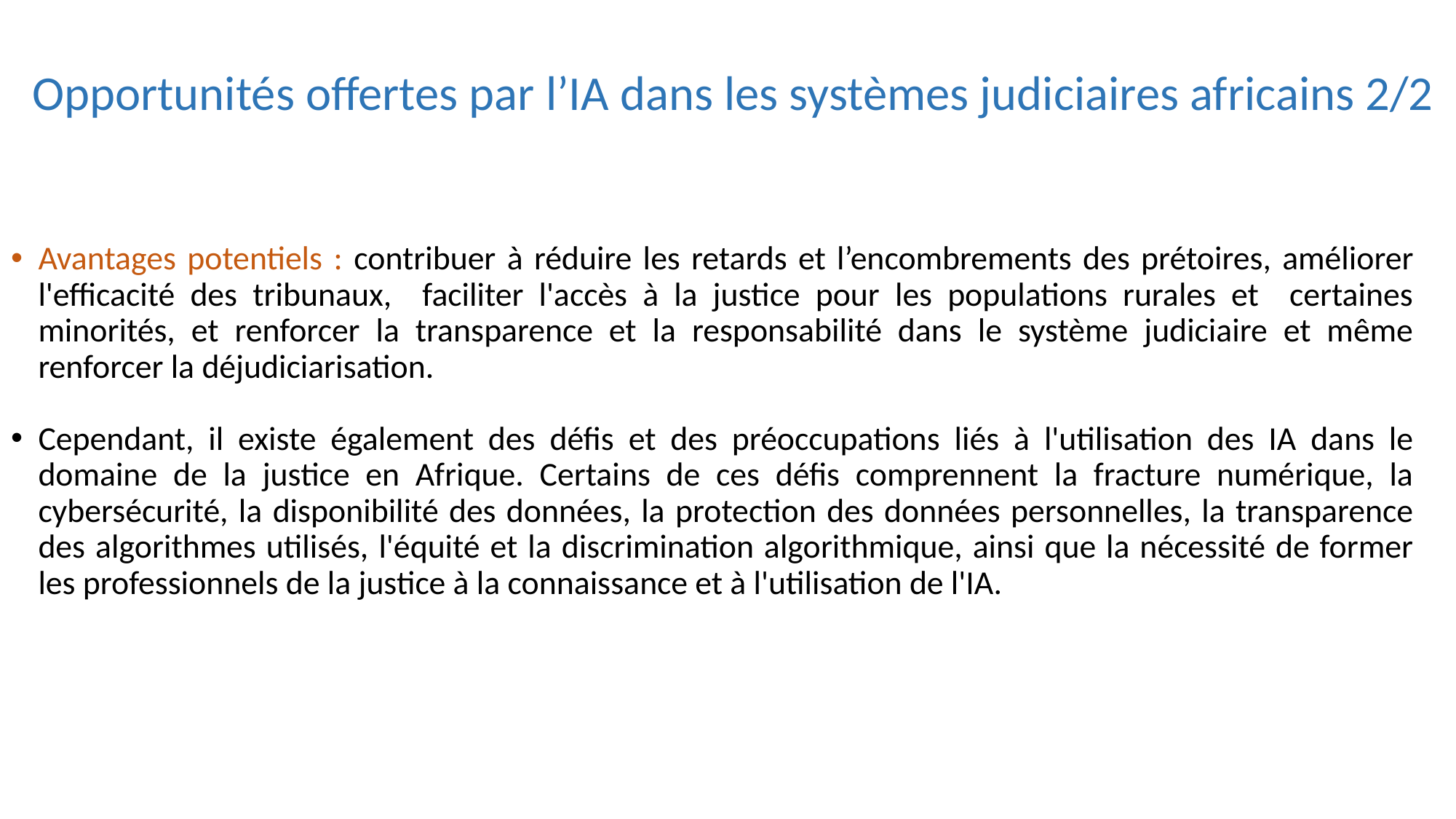

Opportunités offertes par l’IA dans les systèmes judiciaires africains 2/2
Avantages potentiels : contribuer à réduire les retards et l’encombrements des prétoires, améliorer l'efficacité des tribunaux,  faciliter l'accès à la justice pour les populations rurales et  certaines minorités, et renforcer la transparence et la responsabilité dans le système judiciaire et même renforcer la déjudiciarisation.
Cependant, il existe également des défis et des préoccupations liés à l'utilisation des IA dans le domaine de la justice en Afrique. Certains de ces défis comprennent la fracture numérique, la cybersécurité, la disponibilité des données, la protection des données personnelles, la transparence des algorithmes utilisés, l'équité et la discrimination algorithmique, ainsi que la nécessité de former les professionnels de la justice à la connaissance et à l'utilisation de l'IA.